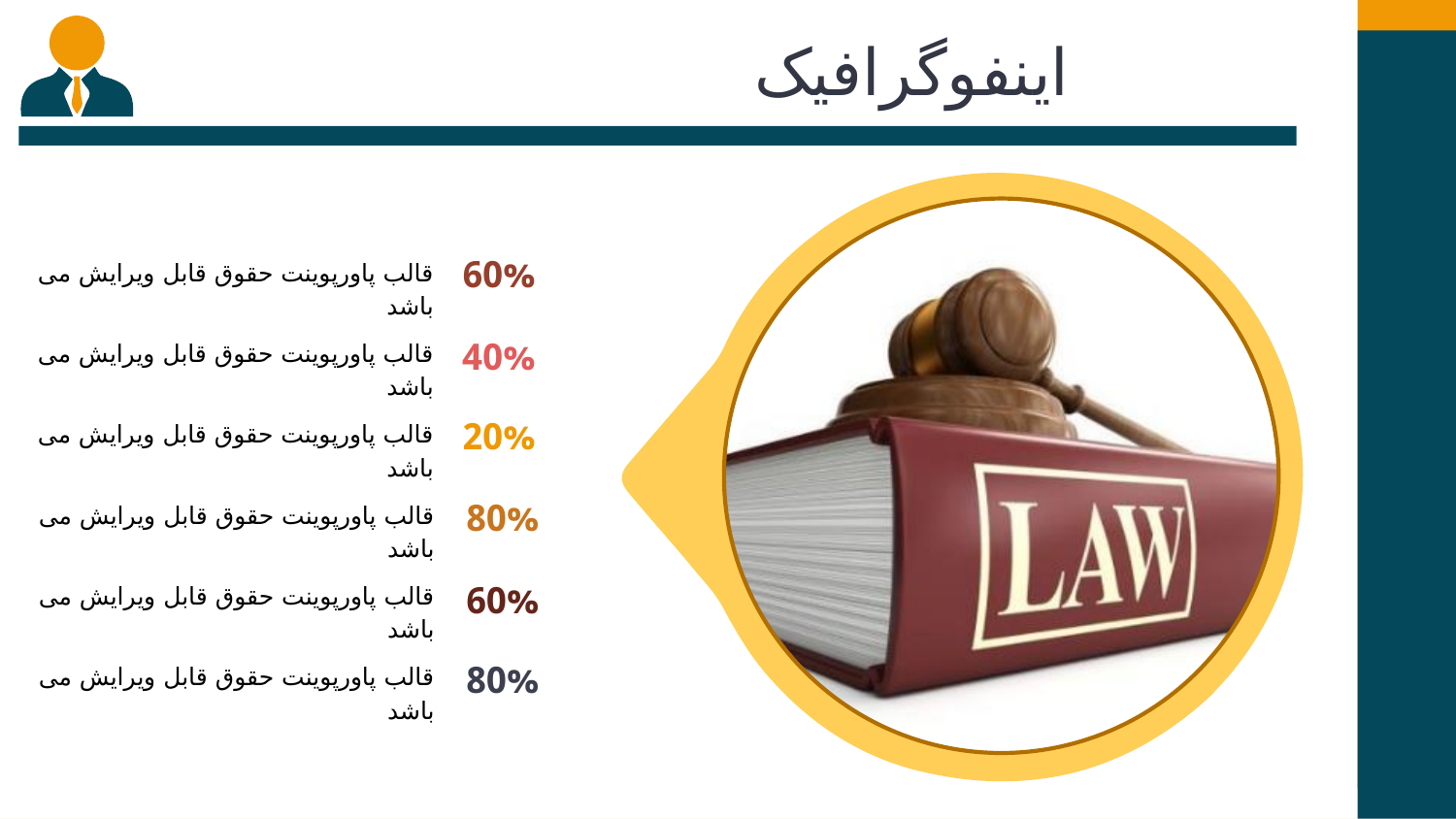

# اینفوگرافیک

قالب پاورپوینت حقوق قابل ویرایش می باشد
60%
قالب پاورپوینت حقوق قابل ویرایش می باشد
40%
قالب پاورپوینت حقوق قابل ویرایش می باشد
20%
قالب پاورپوینت حقوق قابل ویرایش می باشد
80%
قالب پاورپوینت حقوق قابل ویرایش می باشد
60%
قالب پاورپوینت حقوق قابل ویرایش می باشد
80%